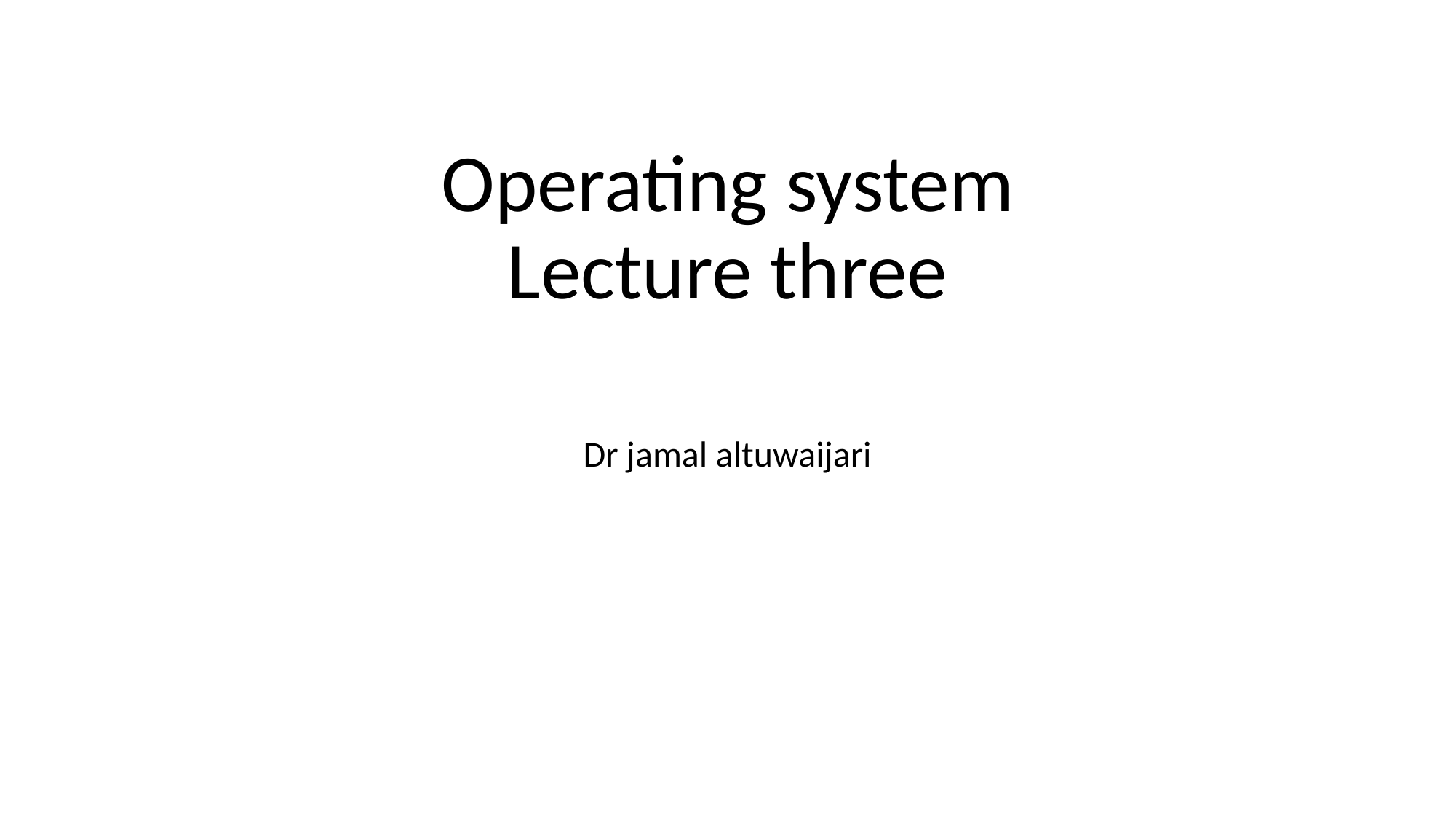

# Operating system Lecture three
Dr jamal altuwaijari